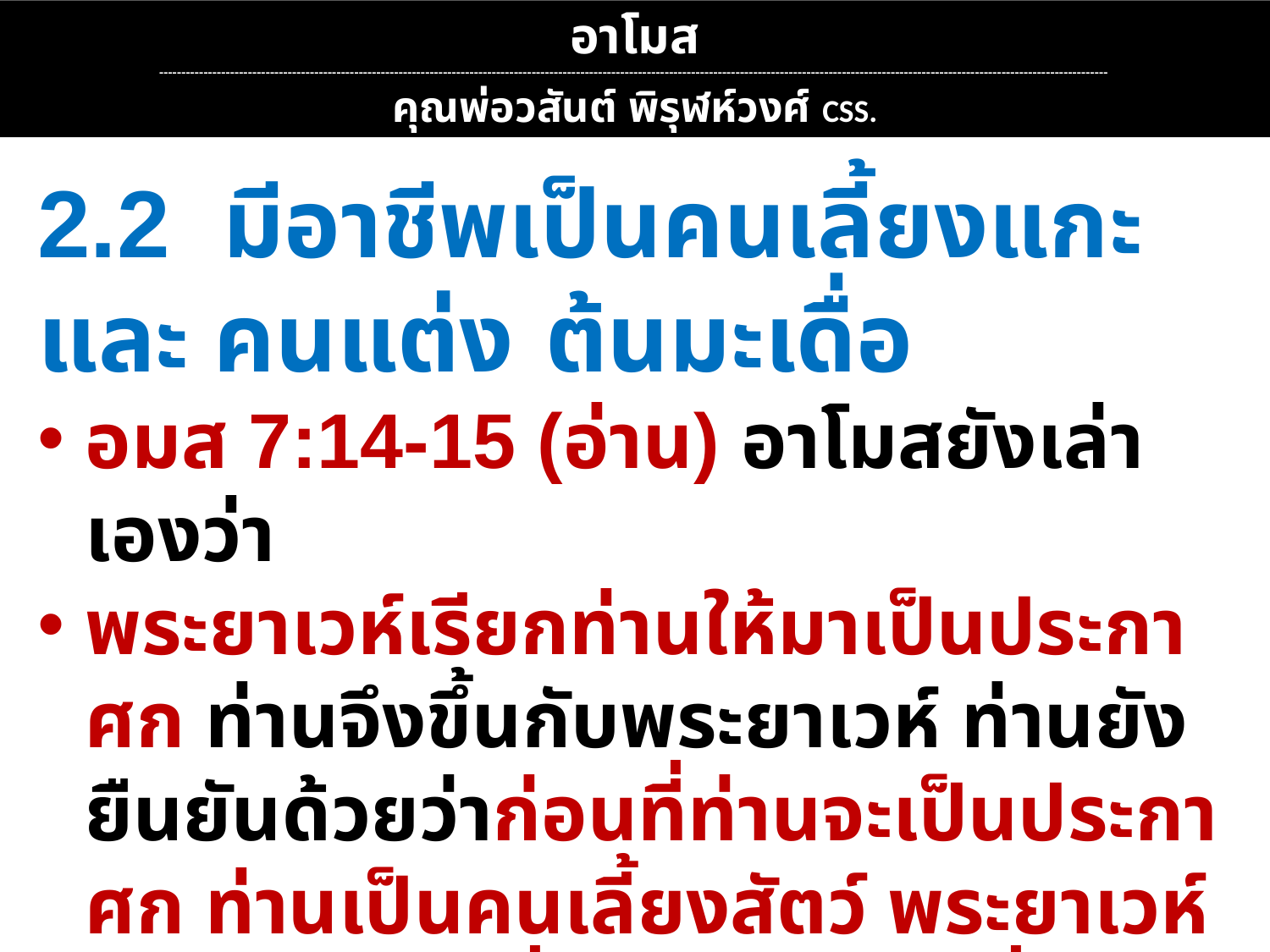

อาโมส
----------------------------------------------------------------------------------------------------------------------------------------------------------------------------------------------------------------------
คุณพ่อวสันต์ พิรุฬห์วงศ์ CSS.
2.2  มีอาชีพเป็นคนเลี้ยงแกะ และ คนแต่ง	ต้นมะเดื่อ
อมส 7:14-15 (อ่าน) อาโมสยังเล่าเองว่า
พระยาเวห์เรียกท่านให้มาเป็นประกาศก ท่านจึงขึ้นกับพระยาเวห์ ท่านยังยืนยันด้วยว่าก่อนที่ท่านจะเป็นประกาศก ท่านเป็นคนเลี้ยงสัตว์ พระยาเวห์ทรงมอบหน้าที่ให้ท่านในขณะที่ท่านกำลัง “ต้อนฝูงแพะแกะ”